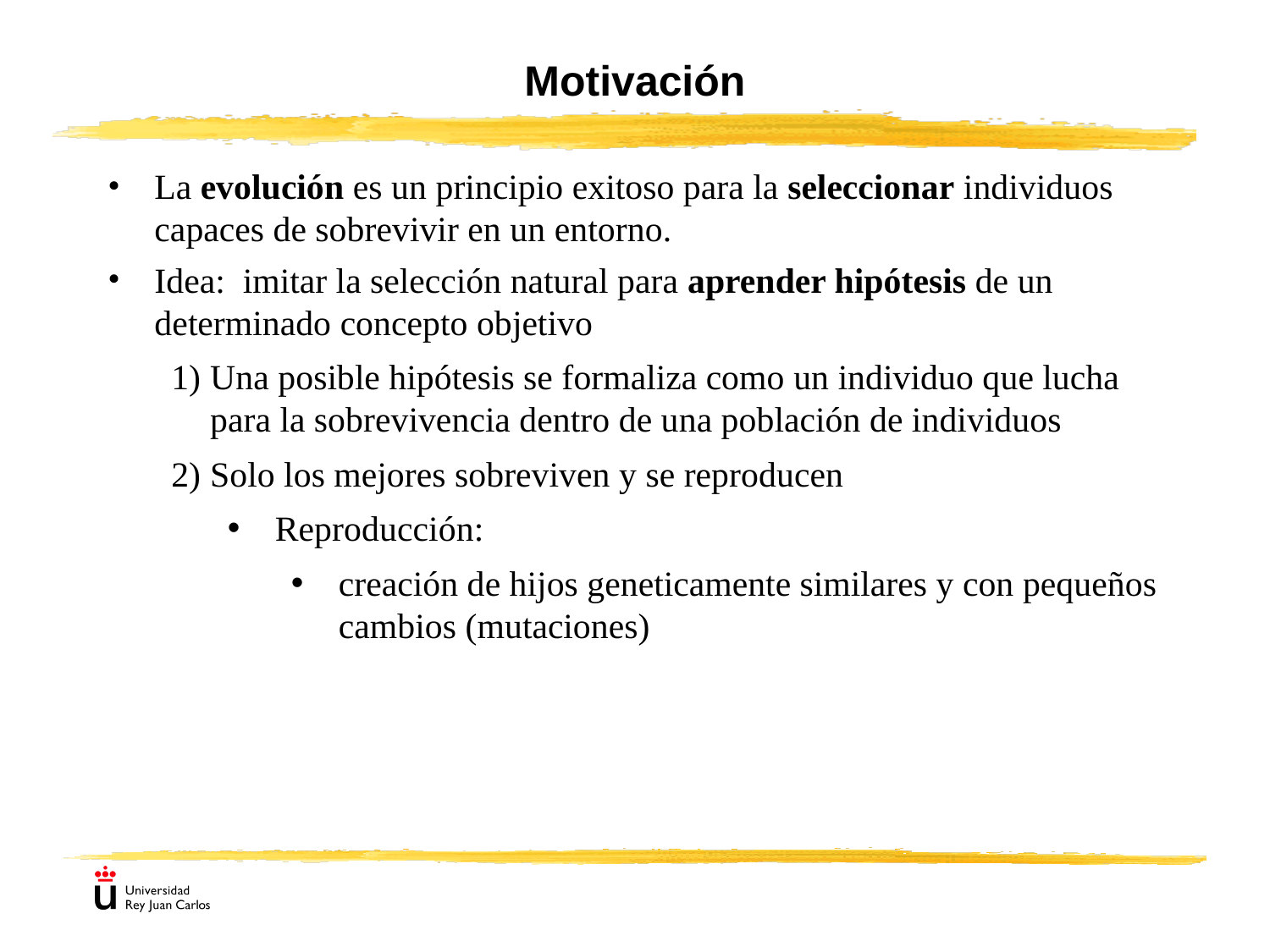

Motivación
La evolución es un principio exitoso para la seleccionar individuos capaces de sobrevivir en un entorno.
Idea:  imitar la selección natural para aprender hipótesis de un determinado concepto objetivo
Una posible hipótesis se formaliza como un individuo que lucha para la sobrevivencia dentro de una población de individuos
Solo los mejores sobreviven y se reproducen
Reproducción:
creación de hijos geneticamente similares y con pequeños cambios (mutaciones)